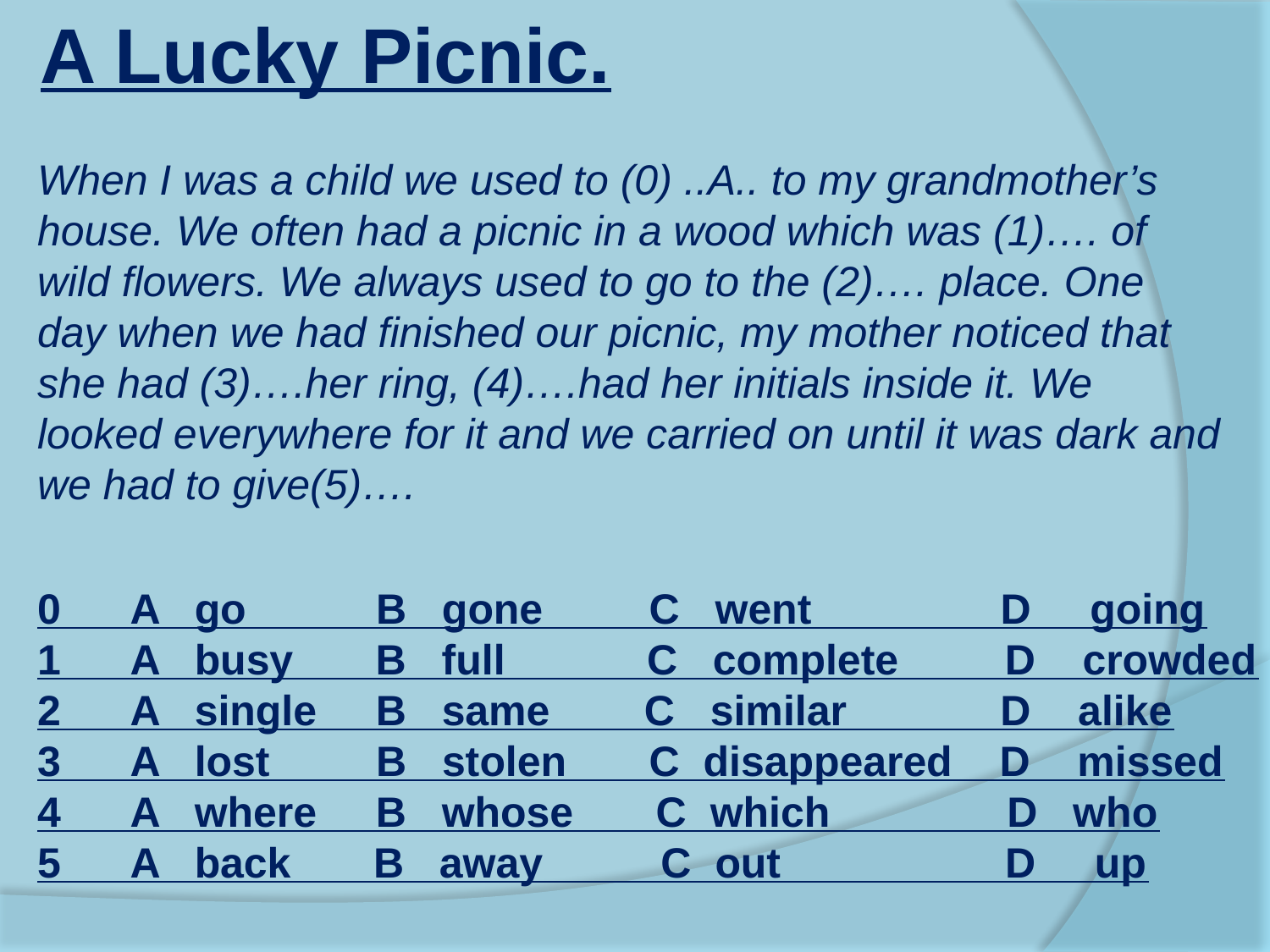

A Lucky Picnic.
When I was a child we used to (0) ..A.. to my grandmother’s house. We often had a picnic in a wood which was (1)…. of wild flowers. We always used to go to the (2)…. place. One day when we had finished our picnic, my mother noticed that she had (3)….her ring, (4)….had her initials inside it. We looked everywhere for it and we carried on until it was dark and we had to give(5)….
0      A   go           B   gone         C   went                D     going
1      A   busy       B   full            C   complete         D    crowded
2      A   single     B   same        C   similar             D    alike
3      A   lost         B   stolen       C  disappeared    D    missed
4      A   where     B   whose       C  which               D   who
5      A   back       B   away          C  out                   D     up